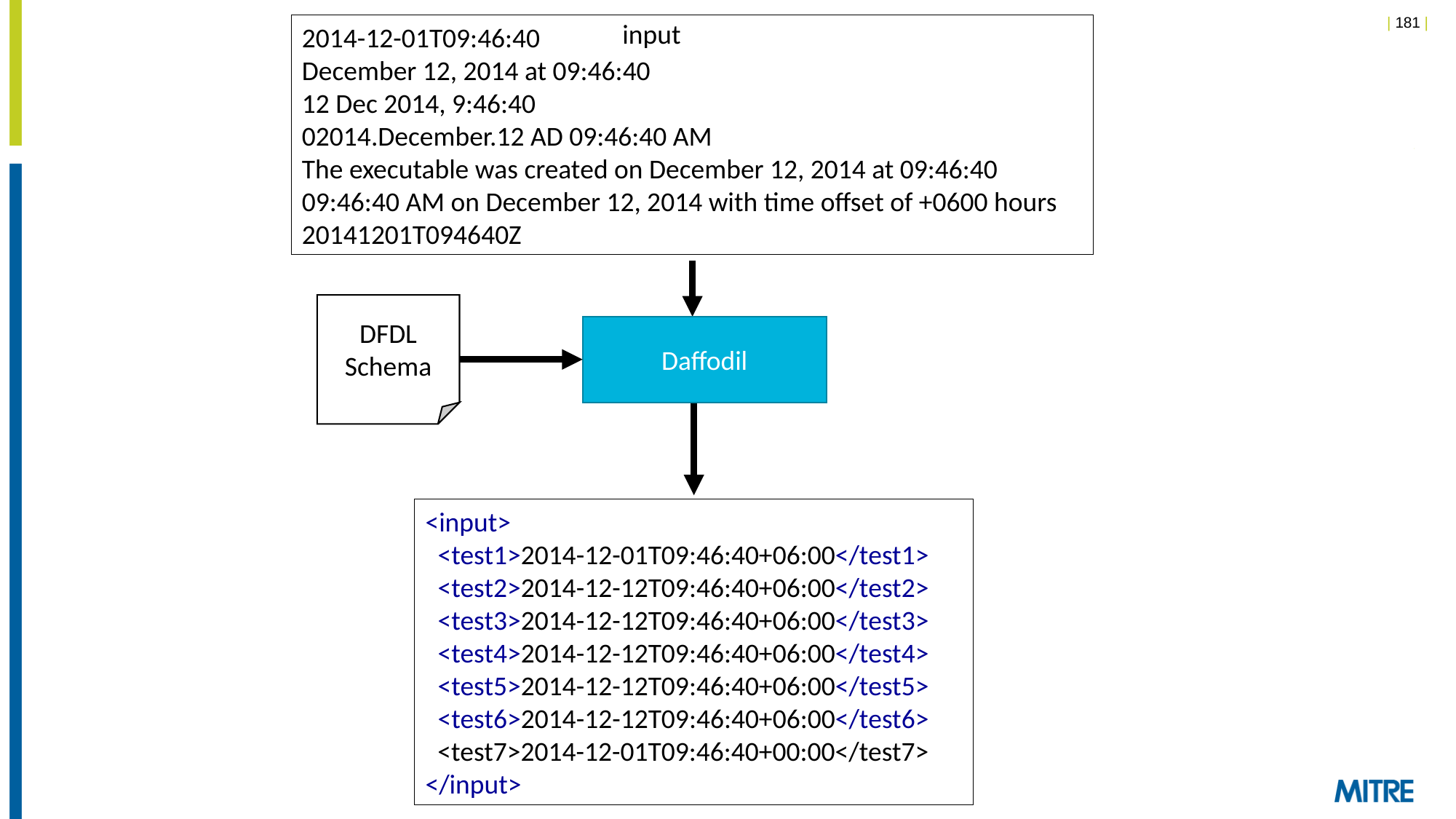

input
2014-12-01T09:46:40
December 12, 2014 at 09:46:40
12 Dec 2014, 9:46:40
02014.December.12 AD 09:46:40 AM
The executable was created on December 12, 2014 at 09:46:40
09:46:40 AM on December 12, 2014 with time offset of +0600 hours
20141201T094640Z
DFDL
Schema
Daffodil
<input>
  <test1>2014-12-01T09:46:40+06:00</test1>
  <test2>2014-12-12T09:46:40+06:00</test2>
  <test3>2014-12-12T09:46:40+06:00</test3>
  <test4>2014-12-12T09:46:40+06:00</test4>
  <test5>2014-12-12T09:46:40+06:00</test5>
  <test6>2014-12-12T09:46:40+06:00</test6>
  <test7>2014-12-01T09:46:40+00:00</test7>
</input>